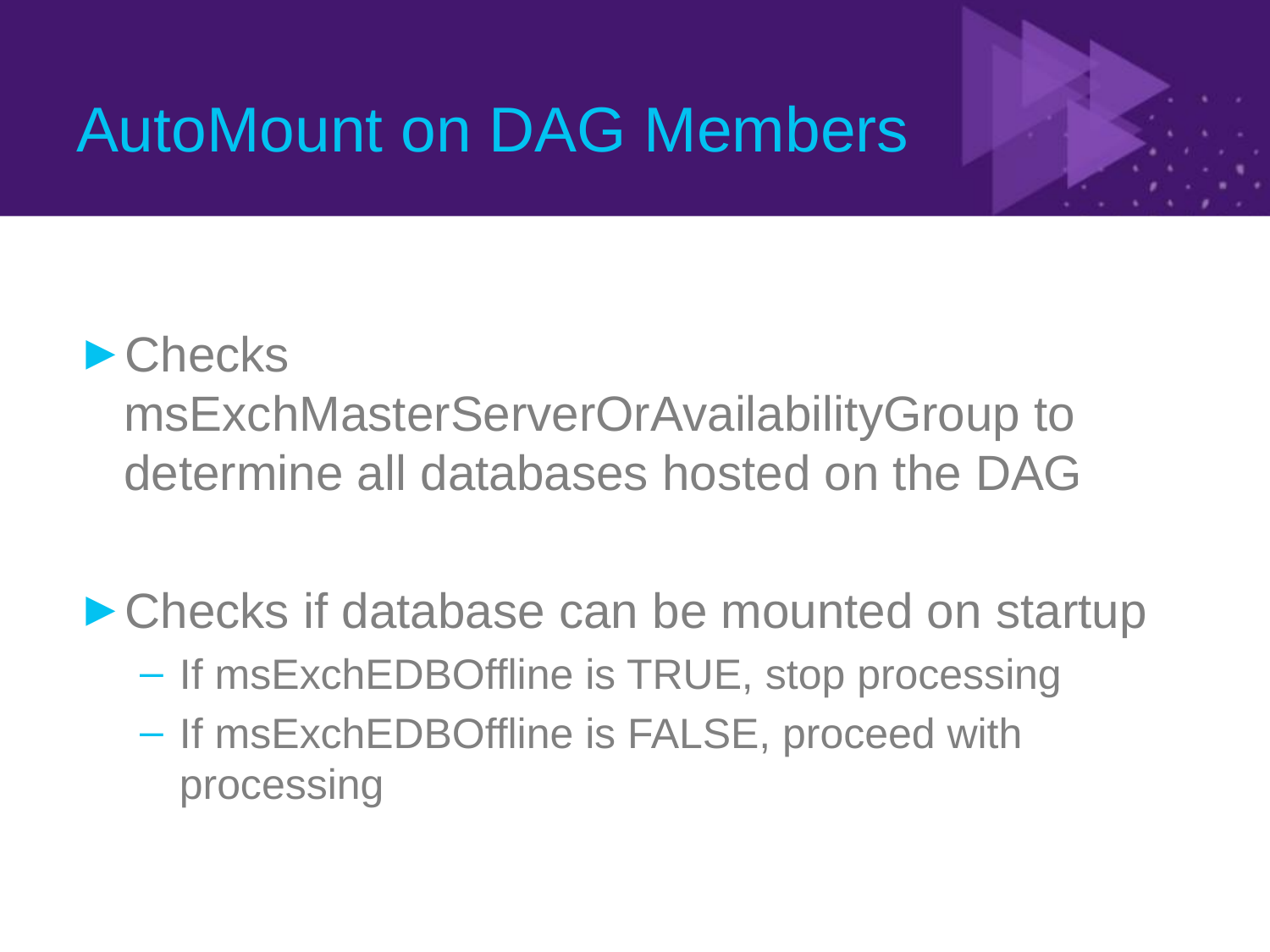

# AutoMount on DAG Members
Checks msExchMasterServerOrAvailabilityGroup to determine all databases hosted on the DAG

Checks if database can be mounted on startup
If msExchEDBOffline is TRUE, stop processing
If msExchEDBOffline is FALSE, proceed with processing